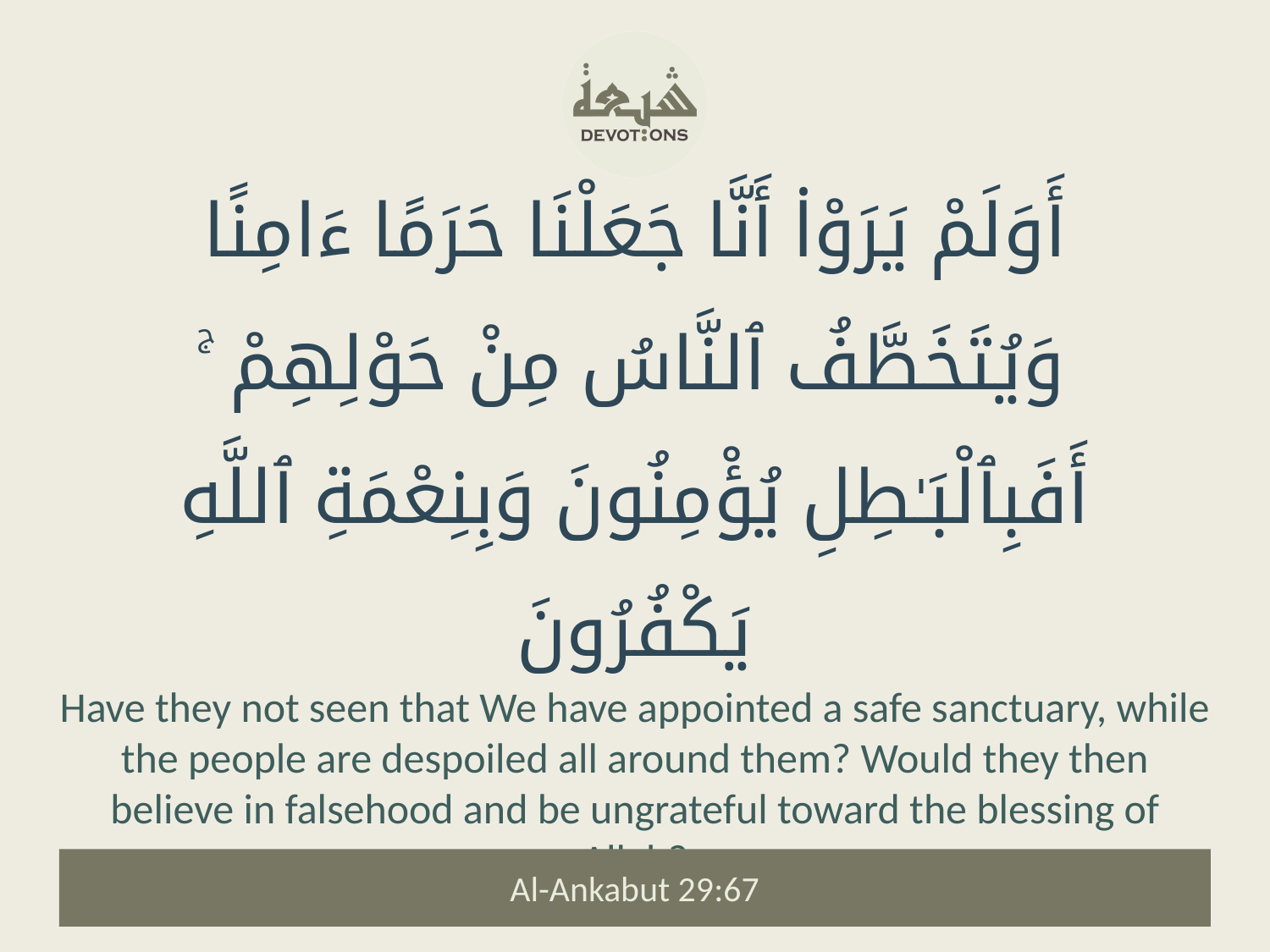

أَوَلَمْ يَرَوْا۟ أَنَّا جَعَلْنَا حَرَمًا ءَامِنًا وَيُتَخَطَّفُ ٱلنَّاسُ مِنْ حَوْلِهِمْ ۚ أَفَبِٱلْبَـٰطِلِ يُؤْمِنُونَ وَبِنِعْمَةِ ٱللَّهِ يَكْفُرُونَ
Have they not seen that We have appointed a safe sanctuary, while the people are despoiled all around them? Would they then believe in falsehood and be ungrateful toward the blessing of Allah?
Al-Ankabut 29:67